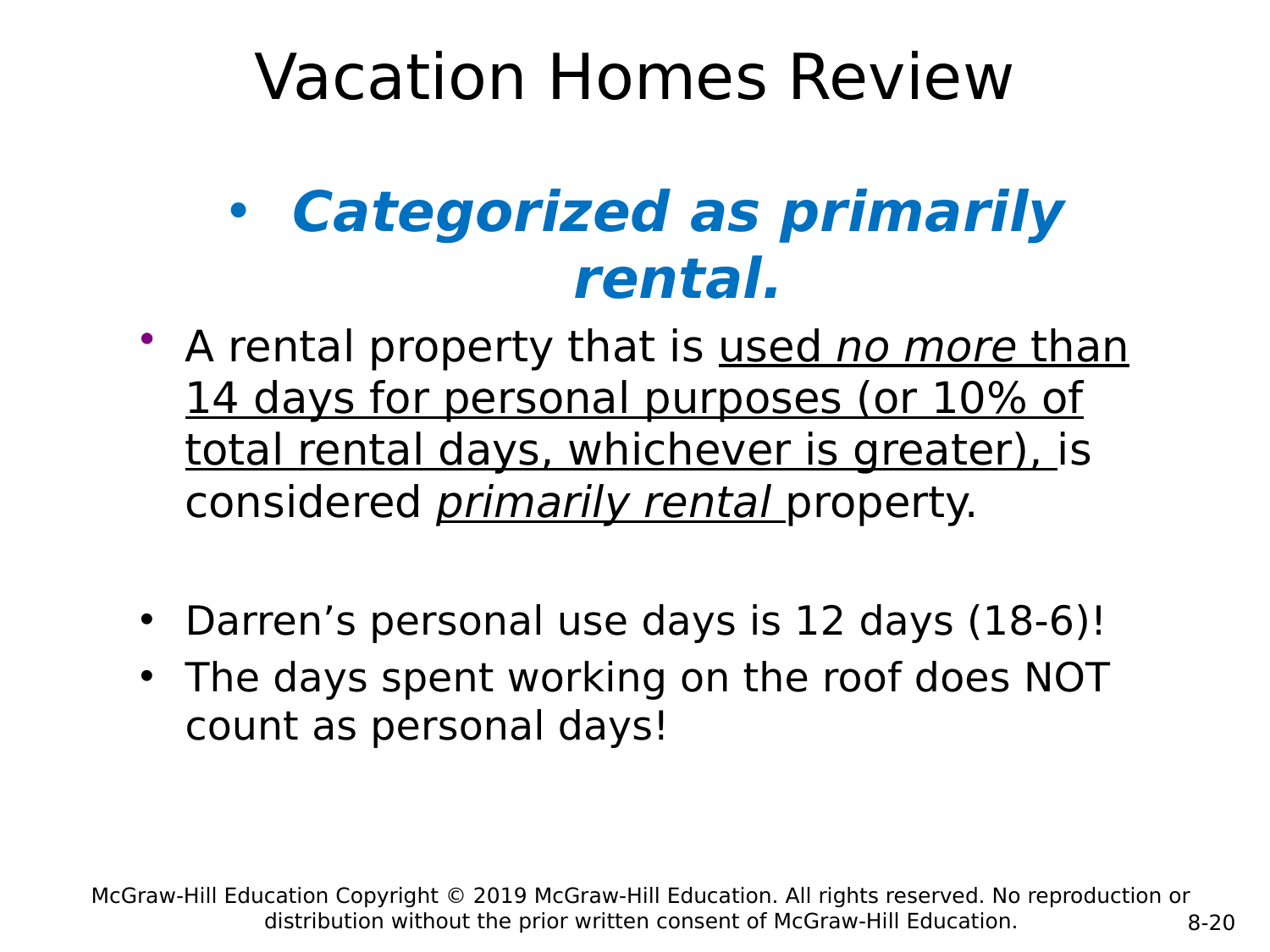

# Vacation Homes Review
Categorized as primarily rental.
A rental property that is used no more than 14 days for personal purposes (or 10% of total rental days, whichever is greater), is considered primarily rental property.

Darren’s personal use days is 12 days (18-6)!
The days spent working on the roof does NOT count as personal days!
McGraw-Hill Education Copyright © 2019 McGraw-Hill Education. All rights reserved. No reproduction or distribution without the prior written consent of McGraw-Hill Education.
8-20